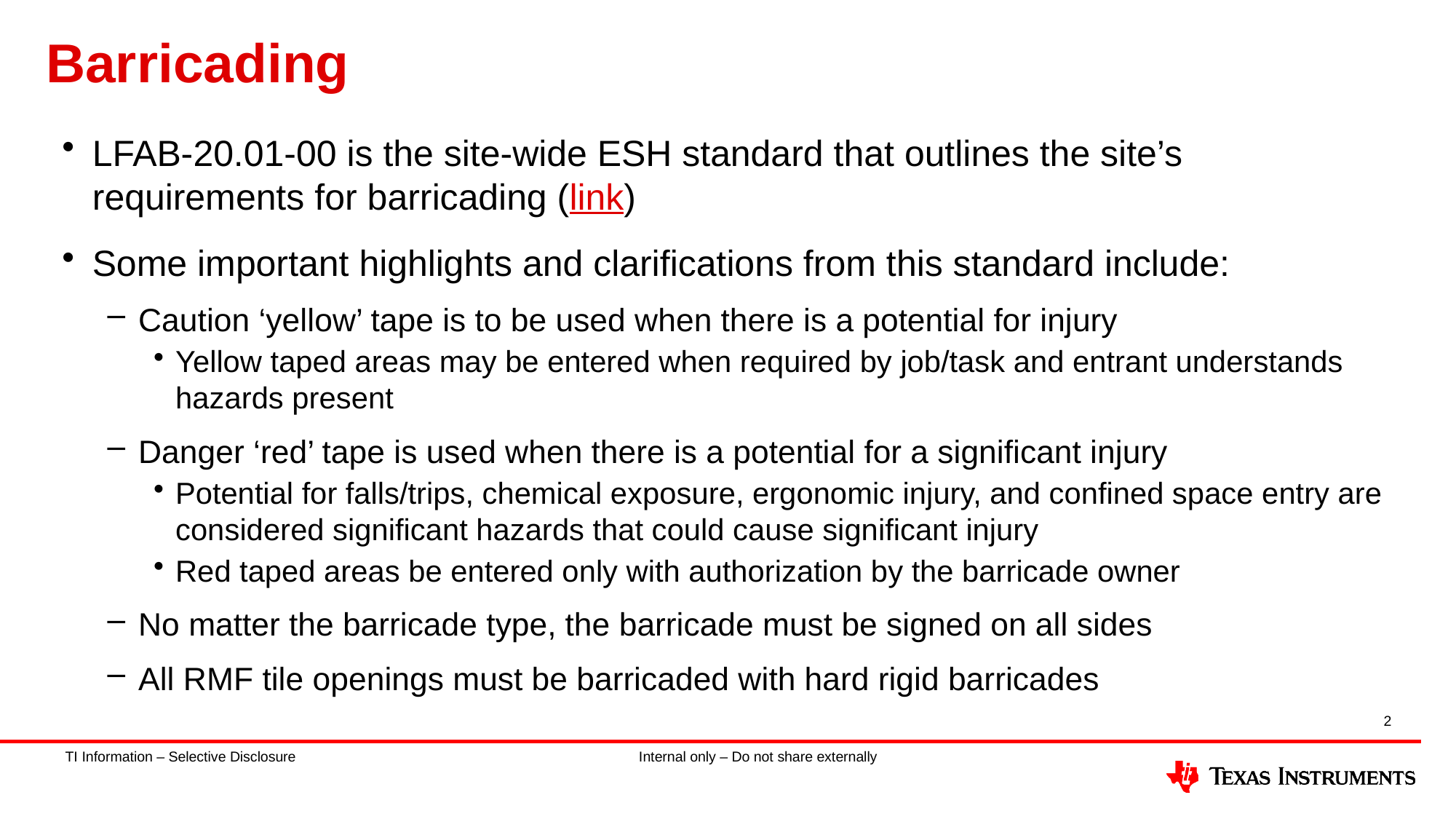

# Barricading
LFAB-20.01-00 is the site-wide ESH standard that outlines the site’s requirements for barricading (link)
Some important highlights and clarifications from this standard include:
Caution ‘yellow’ tape is to be used when there is a potential for injury
Yellow taped areas may be entered when required by job/task and entrant understands hazards present
Danger ‘red’ tape is used when there is a potential for a significant injury
Potential for falls/trips, chemical exposure, ergonomic injury, and confined space entry are considered significant hazards that could cause significant injury
Red taped areas be entered only with authorization by the barricade owner
No matter the barricade type, the barricade must be signed on all sides
All RMF tile openings must be barricaded with hard rigid barricades

2